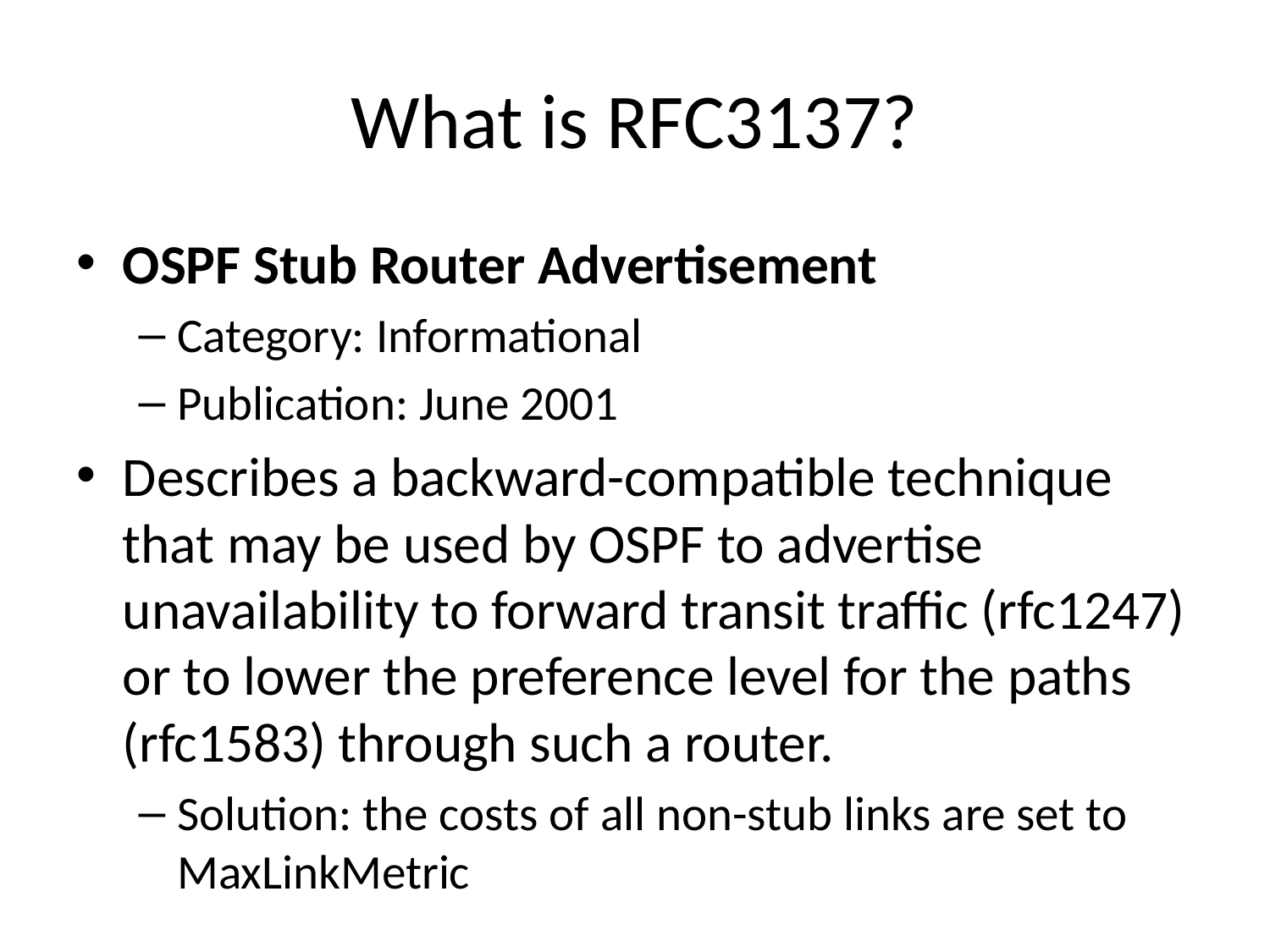

# What is RFC3137?
OSPF Stub Router Advertisement
Category: Informational
Publication: June 2001
Describes a backward-compatible technique that may be used by OSPF to advertise unavailability to forward transit traffic (rfc1247) or to lower the preference level for the paths (rfc1583) through such a router.
Solution: the costs of all non-stub links are set to MaxLinkMetric